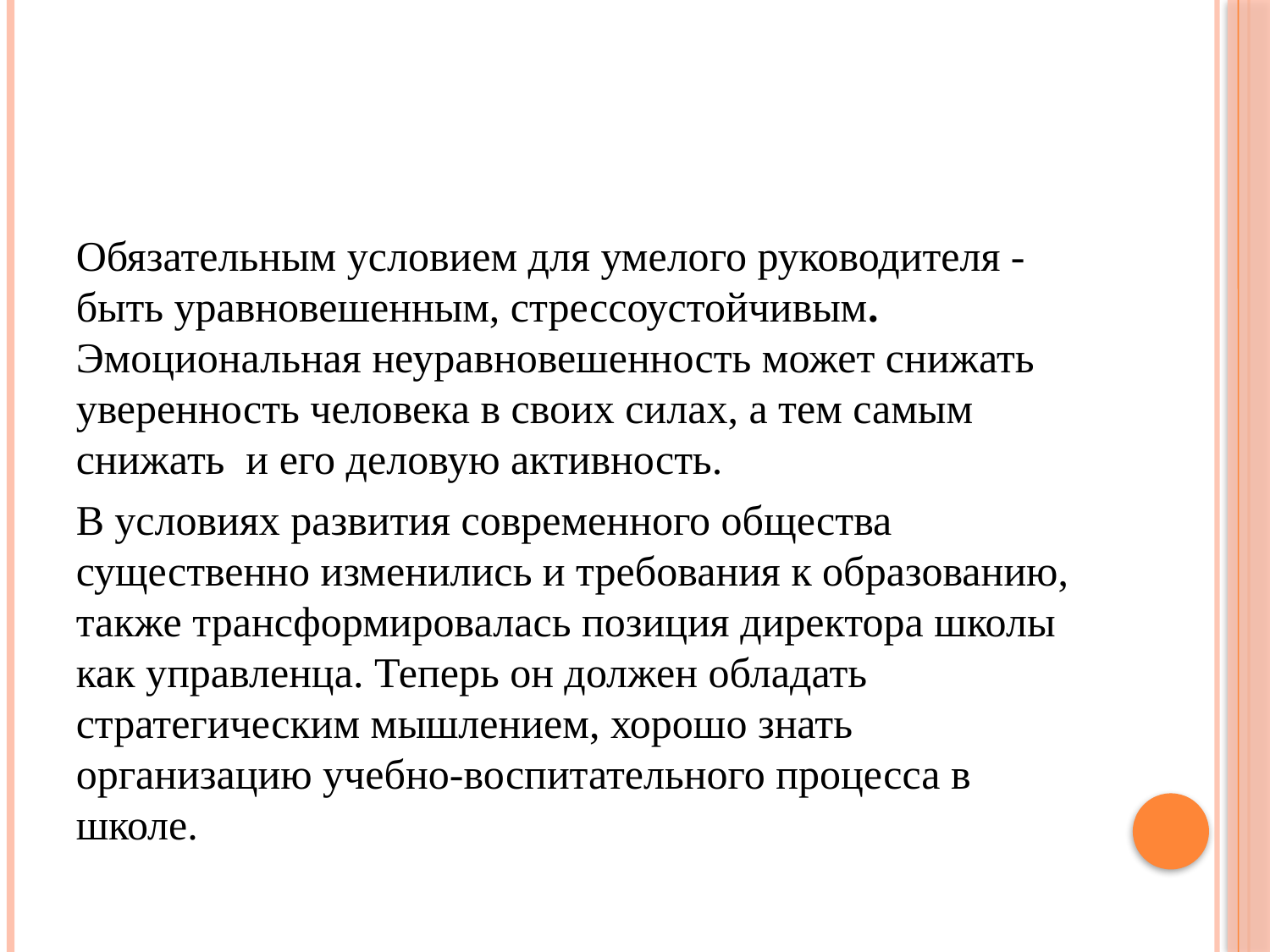

#
Обязательным условием для умелого руководителя - быть уравновешенным, стрессоустойчивым. Эмоциональная неуравновешенность может снижать уверенность человека в своих силах, а тем самым снижать  и его деловую активность.
В условиях развития современного общества существенно изменились и требования к образованию, также трансформировалась позиция директора школы как управленца. Теперь он должен обладать стратегическим мышлением, хорошо знать организацию учебно-воспитательного процесса в школе.